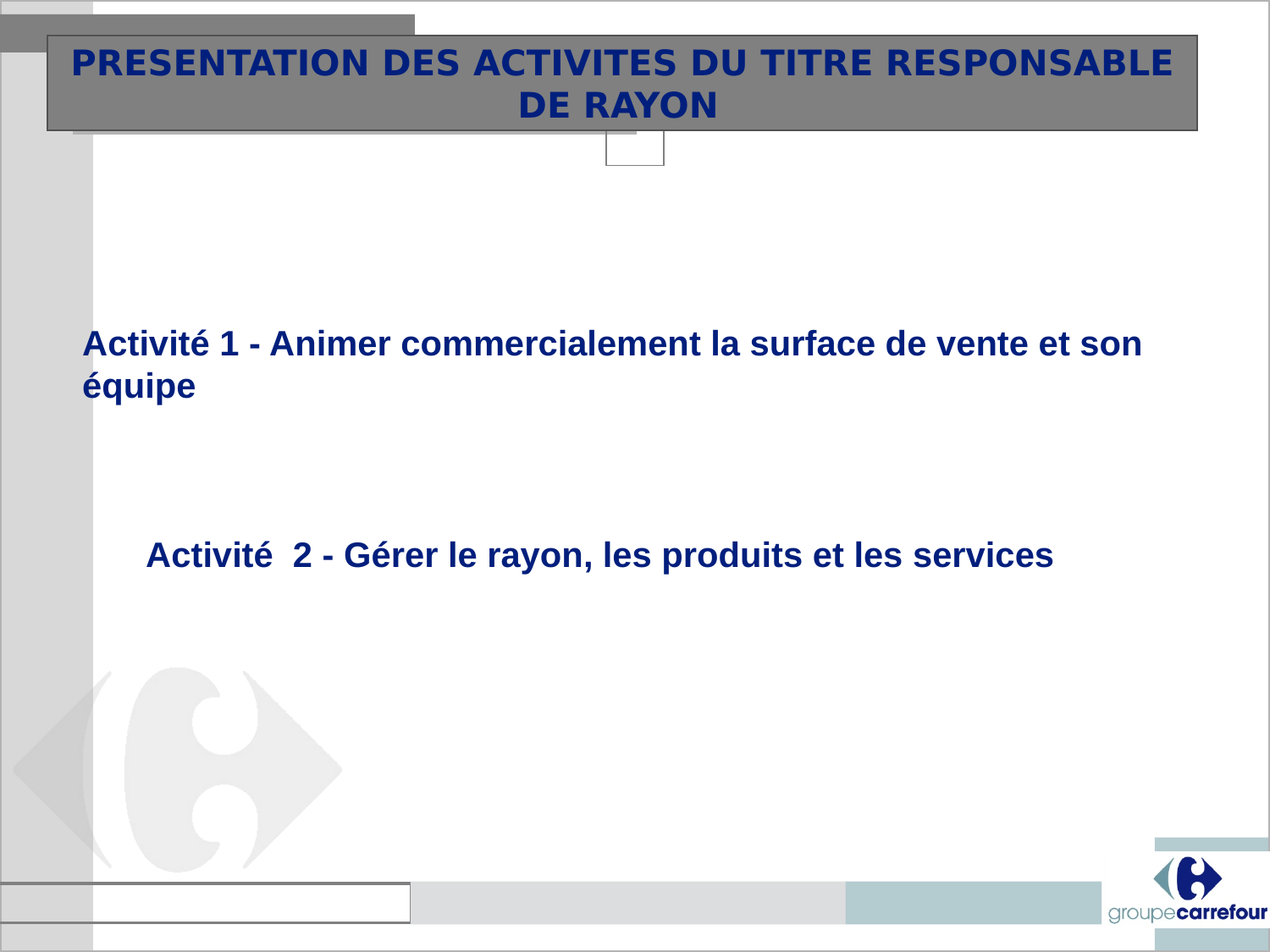

PRESENTATION DES ACTIVITES DU TITRE RESPONSABLE DE RAYON

Activité 1 - Animer commercialement la surface de vente et son équipe

Activité  2 - Gérer le rayon, les produits et les services